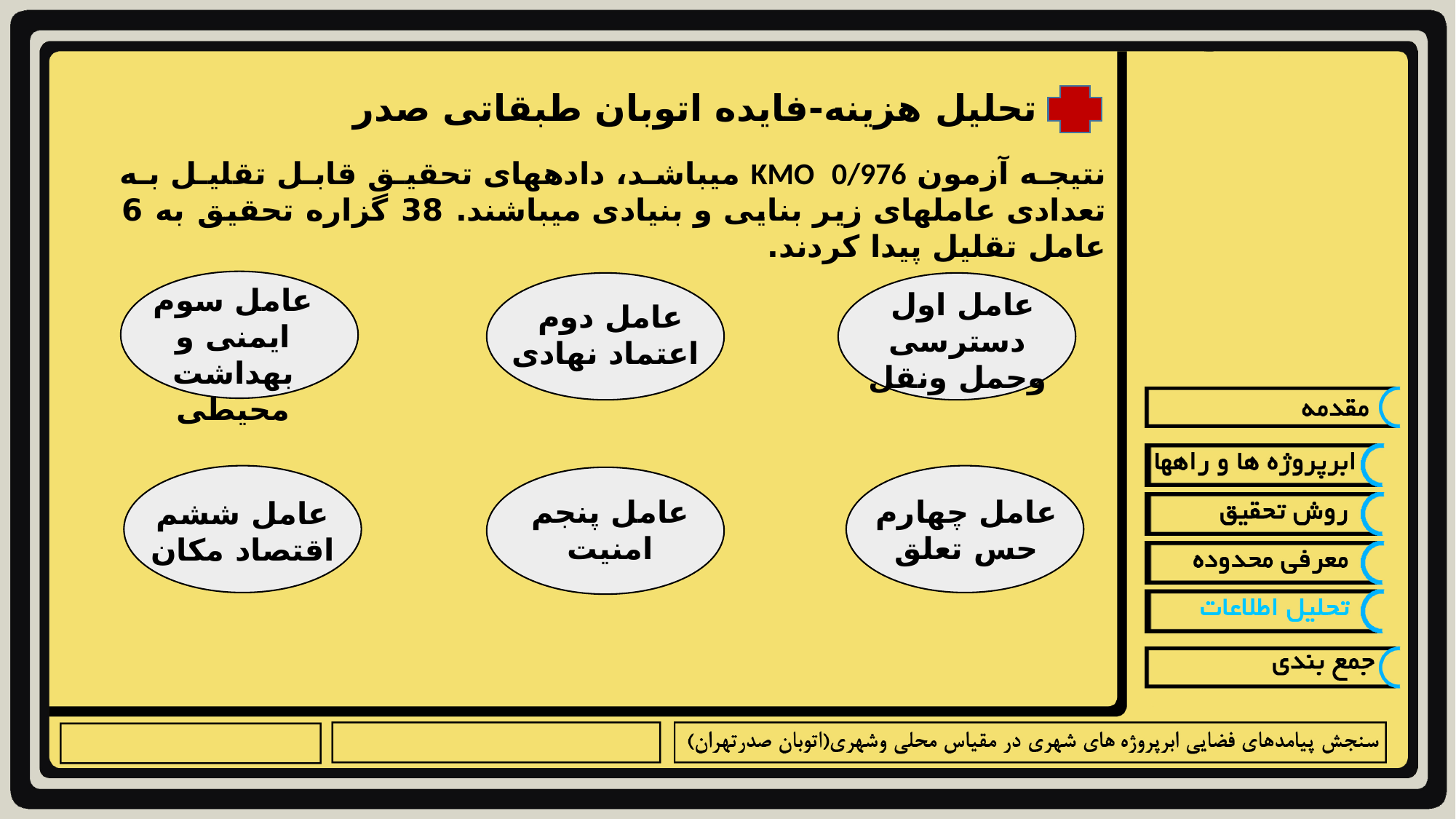

تحلیل هزینه-فایده اتوبان طبقاتی صدر

نتیجه آزمون KMO 0/976 می­باشد، داده­های تحقیق قابل تقلیل به تعدادی عامل­های زیر بنایی و بنیادی می­باشند. 38 گزاره تحقیق به 6 عامل تقلیل پیدا کردند.

عامل سوم
ایمنی و بهداشت محیطی
عامل اول
دسترسی وحمل ونقل
عامل دوم
اعتماد نهادی

عامل پنجم
امنیت
عامل چهارم
حس تعلق
عامل ششم
اقتصاد مکان